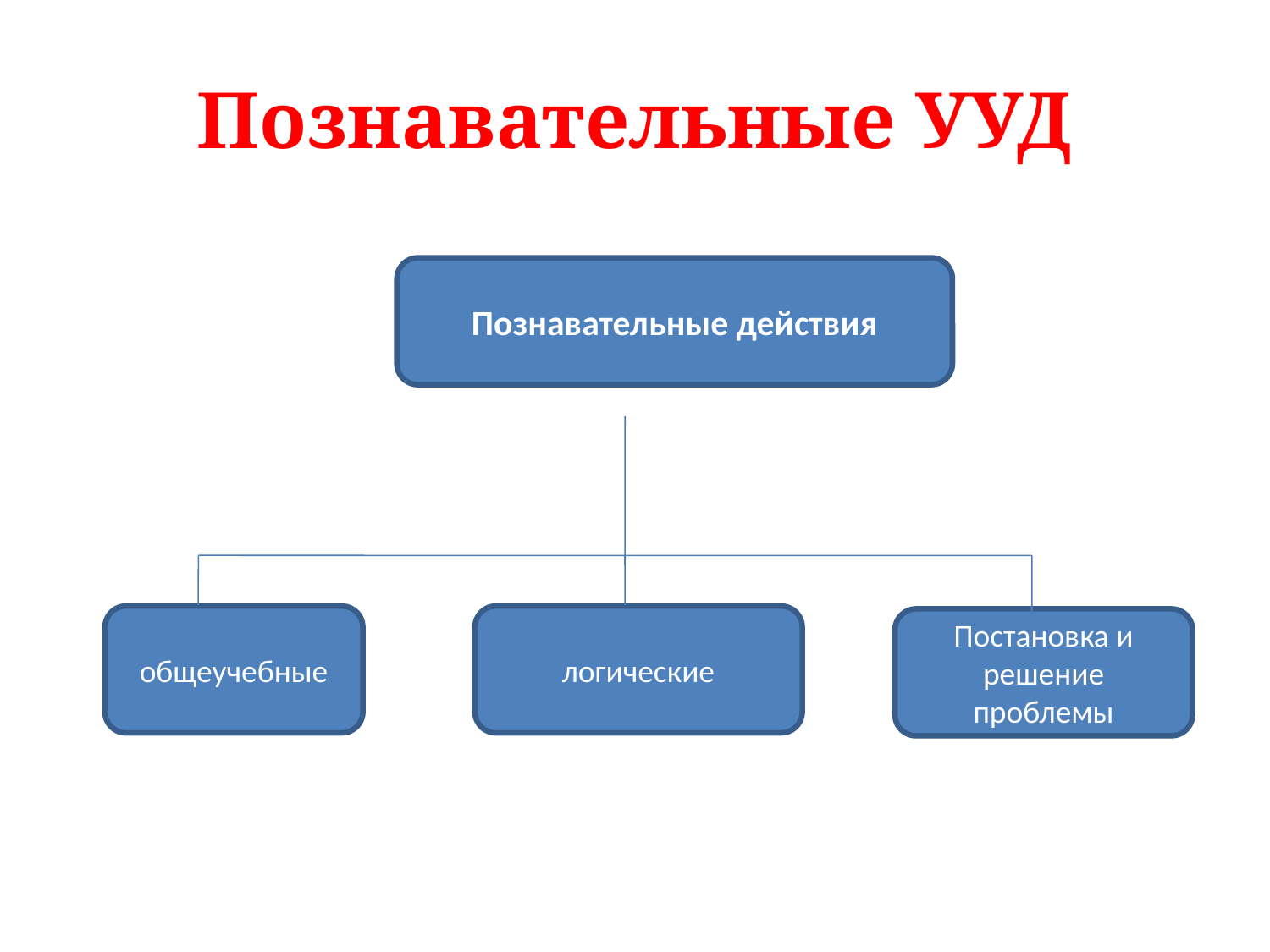

Познавательные УУД
Познавательные действия

общеучебные
логические
Постановка и решение проблемы